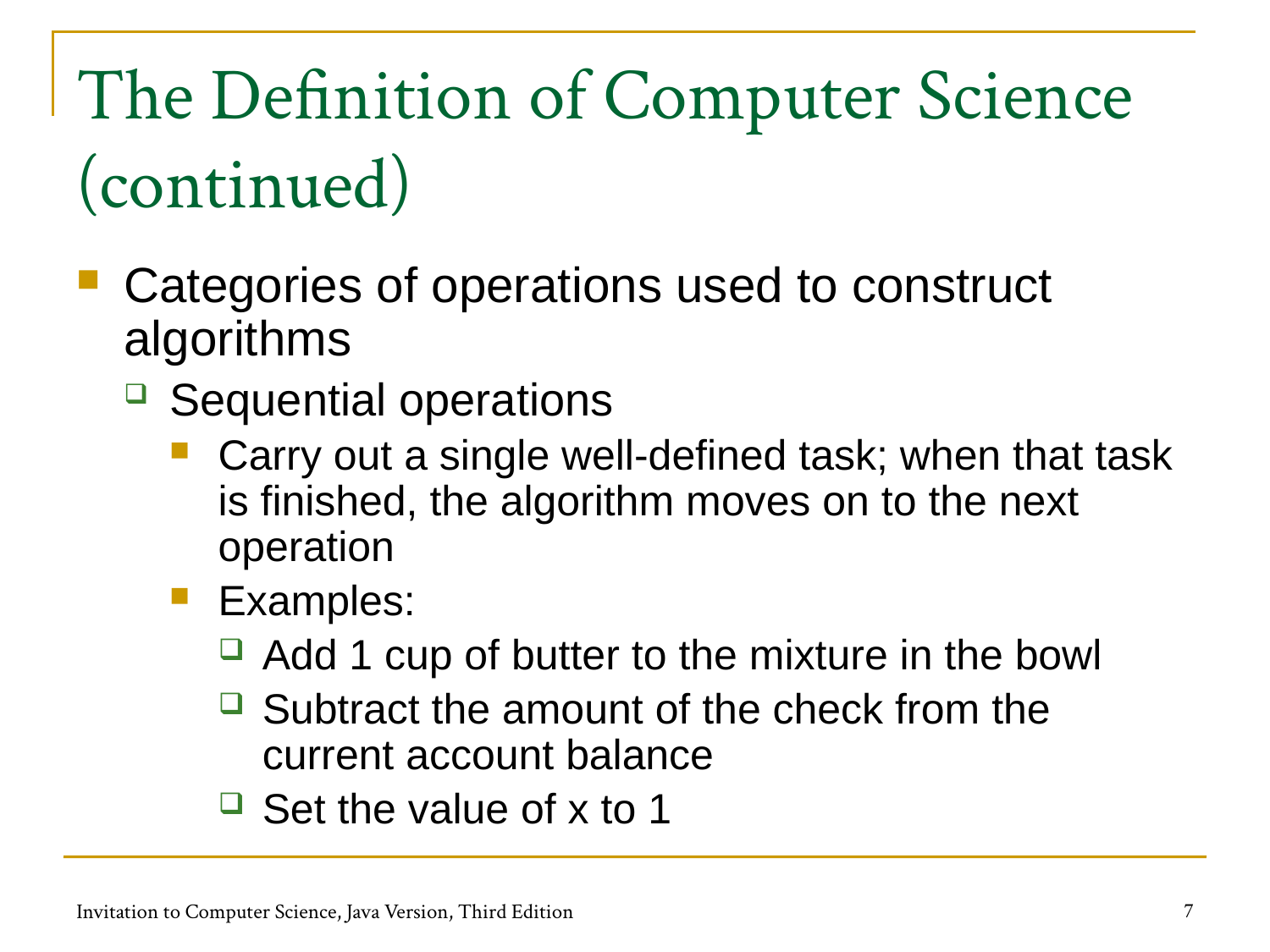

# The Definition of Computer Science (continued)
Categories of operations used to construct algorithms
Sequential operations
Carry out a single well-defined task; when that task is finished, the algorithm moves on to the next operation
Examples:
Add 1 cup of butter to the mixture in the bowl
Subtract the amount of the check from the current account balance
Set the value of x to 1
7
Invitation to Computer Science, Java Version, Third Edition